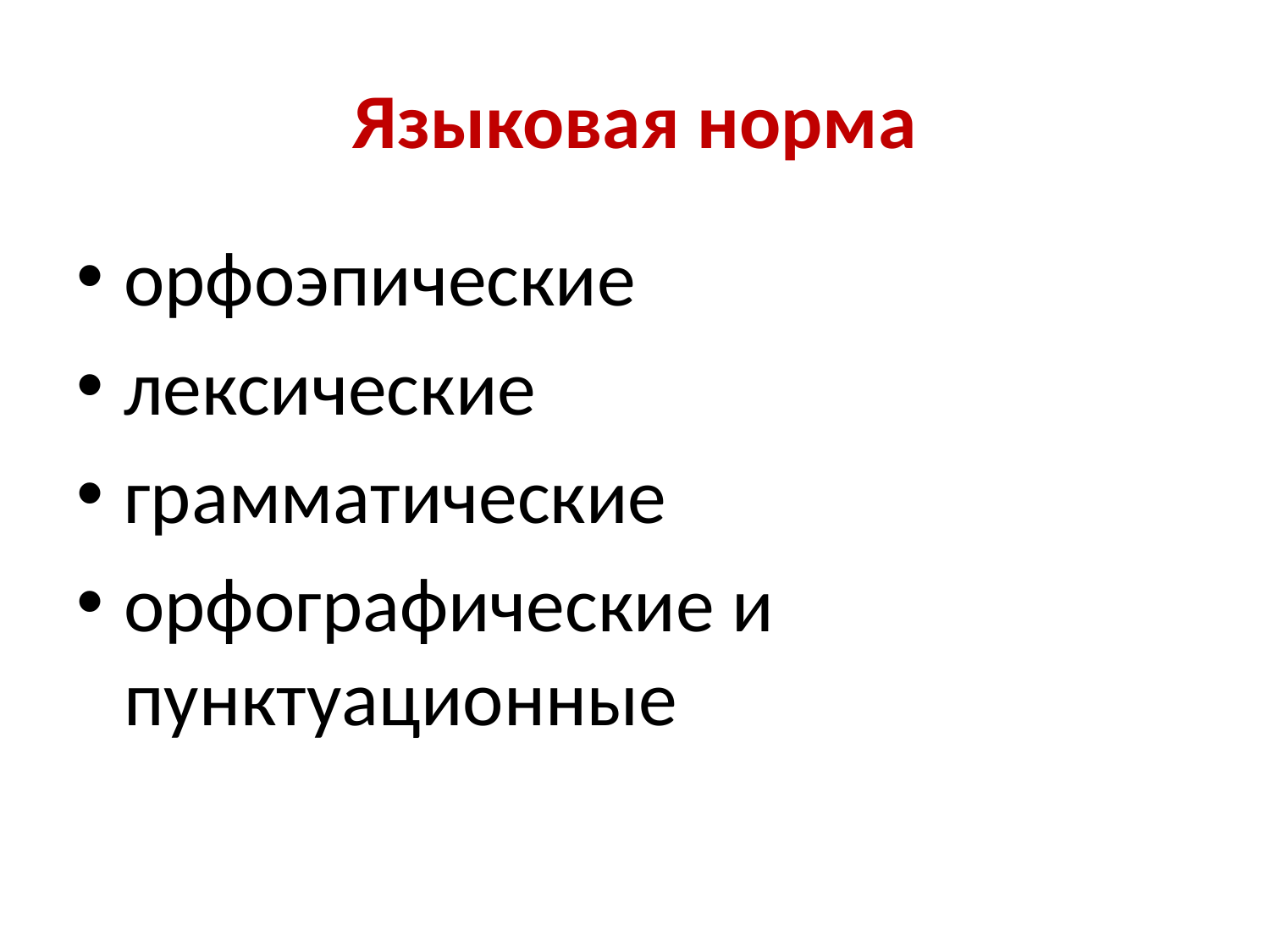

# Языковая норма
орфоэпические
лексические
грамматические
орфографические и пунктуационные